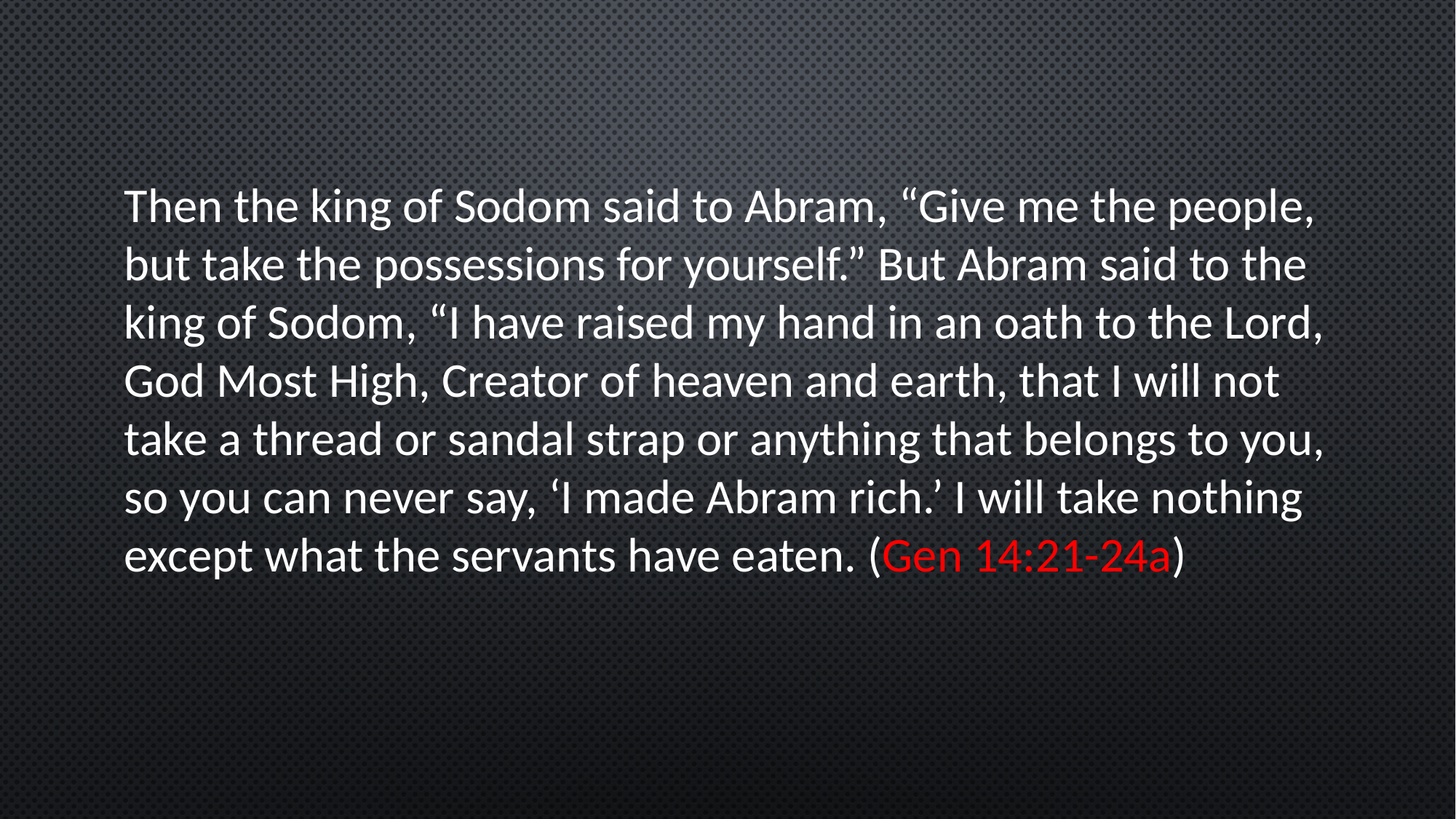

Then the king of Sodom said to Abram, “Give me the people, but take the possessions for yourself.” But Abram said to the king of Sodom, “I have raised my hand in an oath to the Lord, God Most High, Creator of heaven and earth, that I will not take a thread or sandal strap or anything that belongs to you, so you can never say, ‘I made Abram rich.’ I will take nothing except what the servants have eaten. (Gen 14:21-24a)